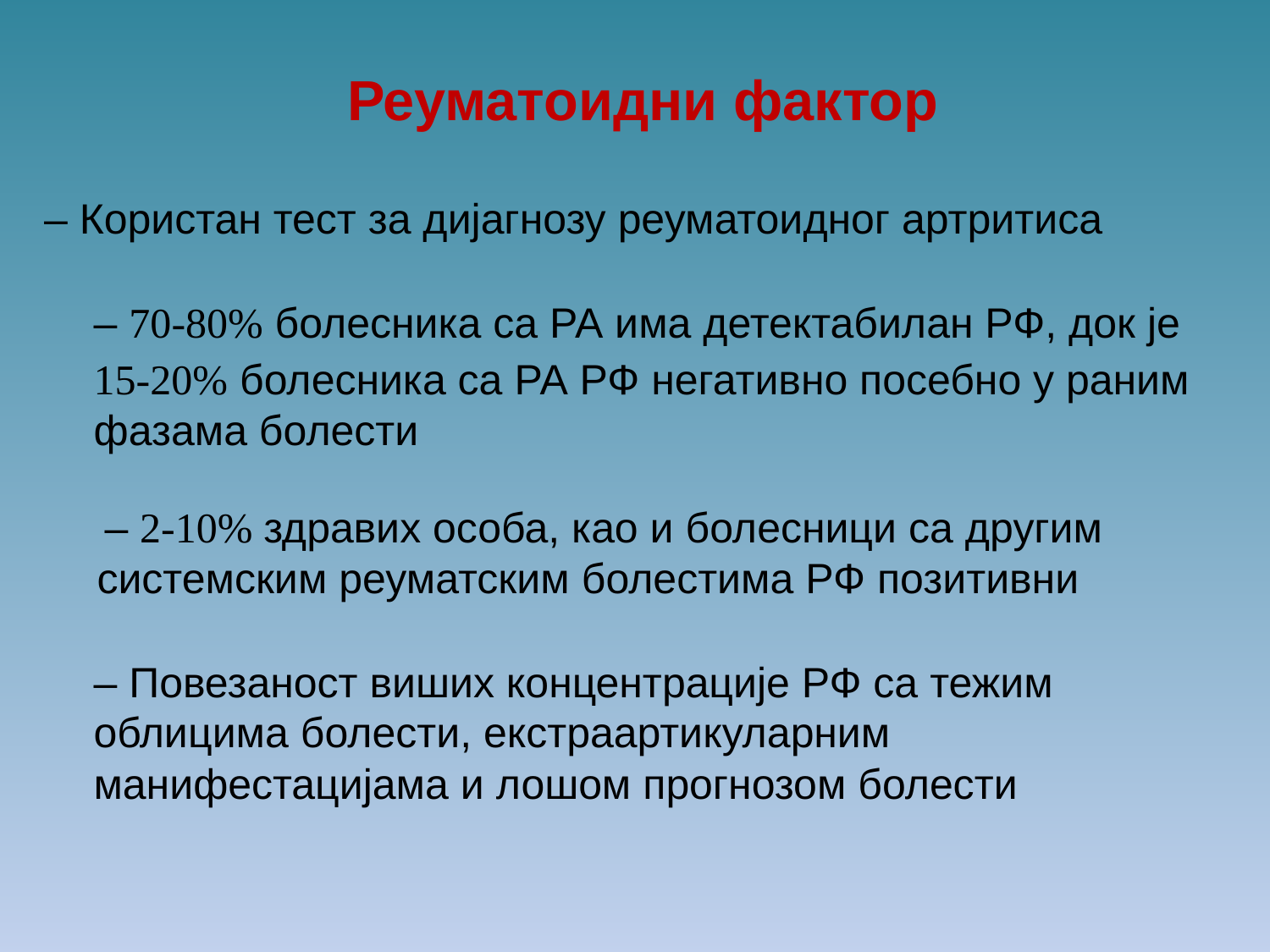

Реуматоидни фактор
‒ Користан тест за дијагнозу реуматоидног артритиса
‒ 70-80% болесника са РА има детектабилан РФ, док је 15-20% болесника са РА РФ негативно посебно у раним
фазама болести
‒ 2-10% здравих особа, као и болесници са другим
системским реуматским болестима РФ позитивни
‒ Повезаност виших концентрације РФ са тежим
облицима болести, екстраартикуларним
манифестацијама и лошом прогнозом болести